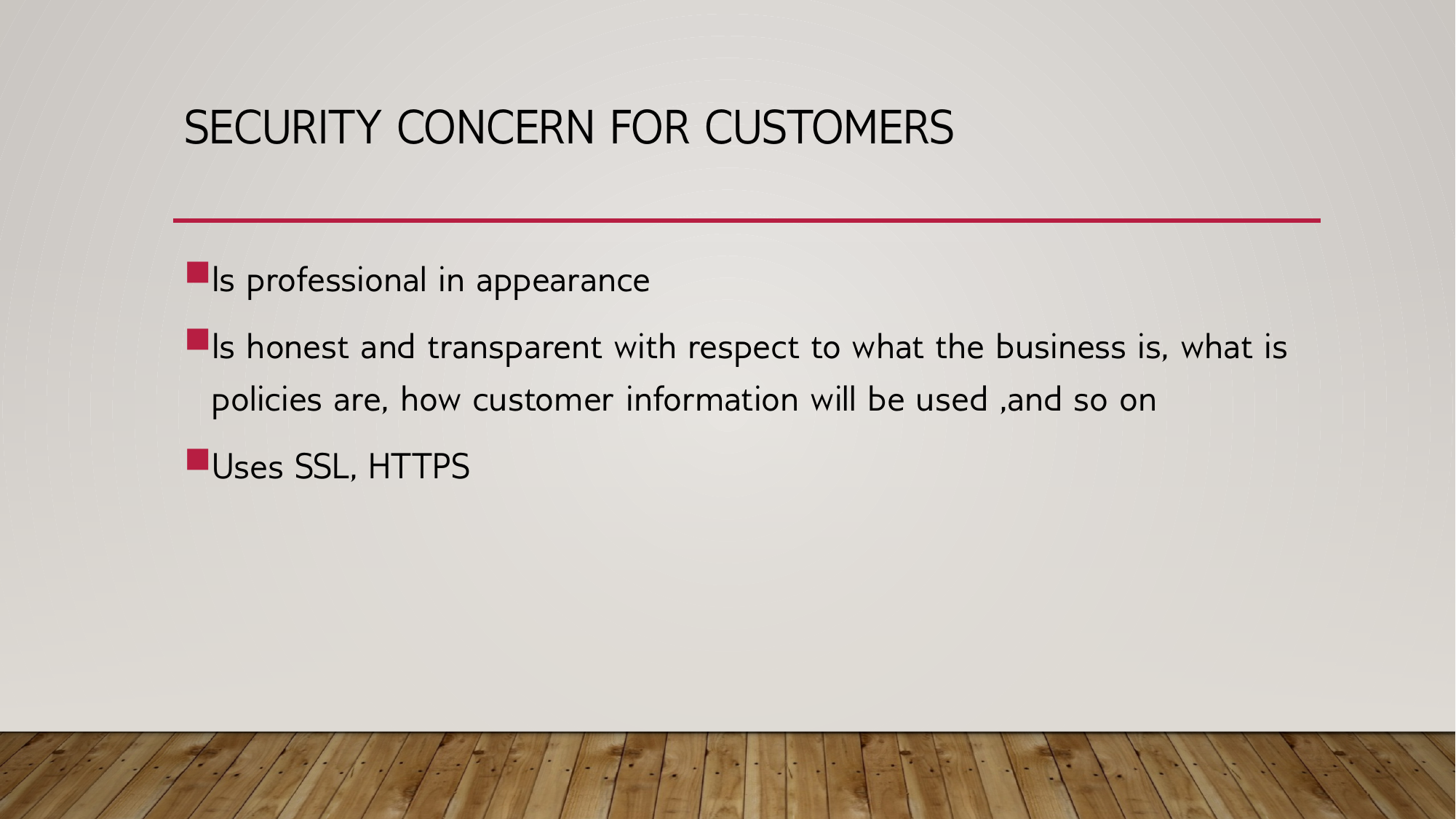

# Security concern for customers
Is professional in appearance
Is honest and transparent with respect to what the business is, what is policies are, how customer information will be used ,and so on
Uses SSL, HTTPS